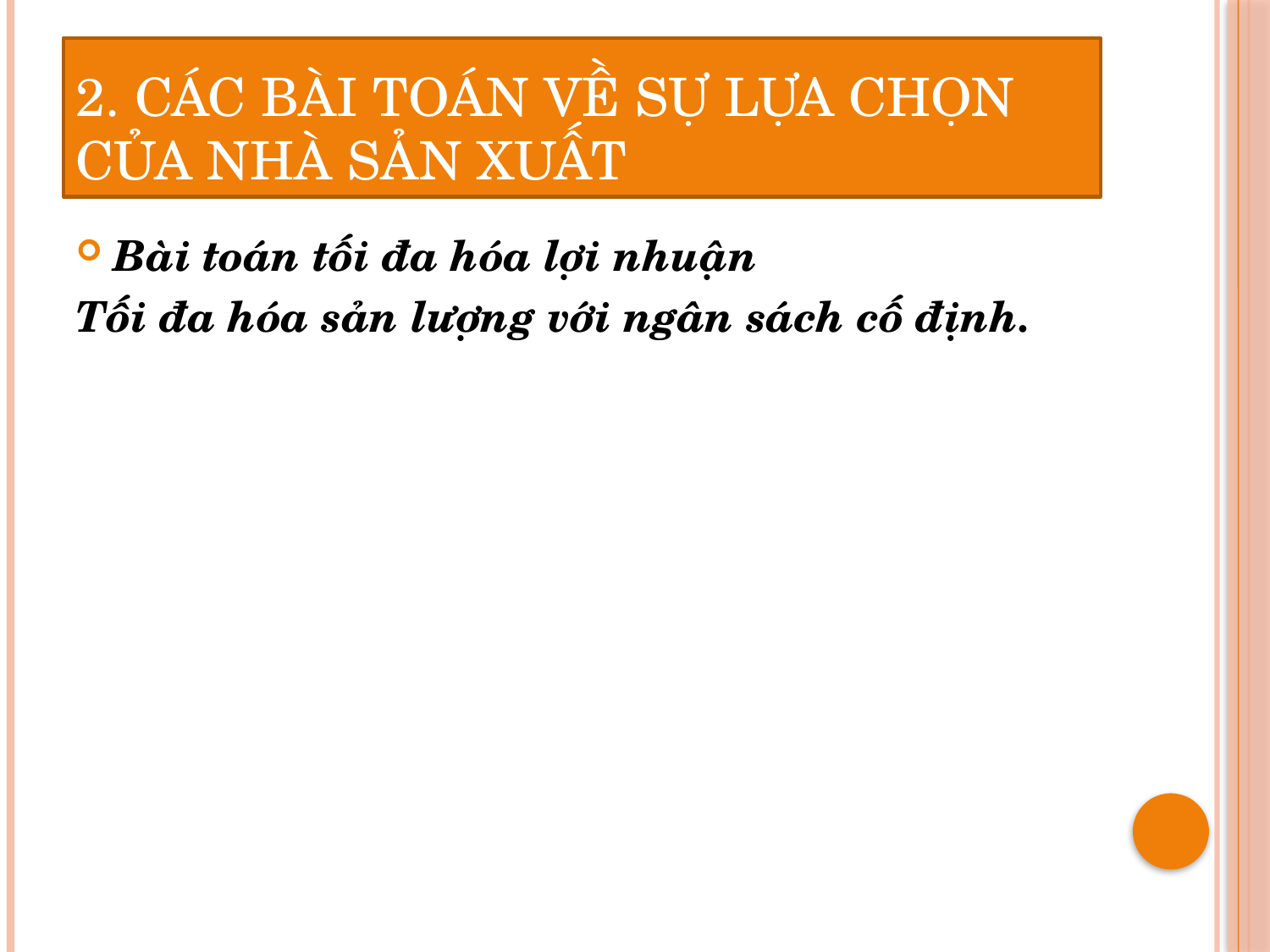

# 2. Các bài toán về sự lựa chọn của nhà sản xuất
Bài toán tối đa hóa lợi nhuận
Tối đa hóa sản lượng với ngân sách cố định.